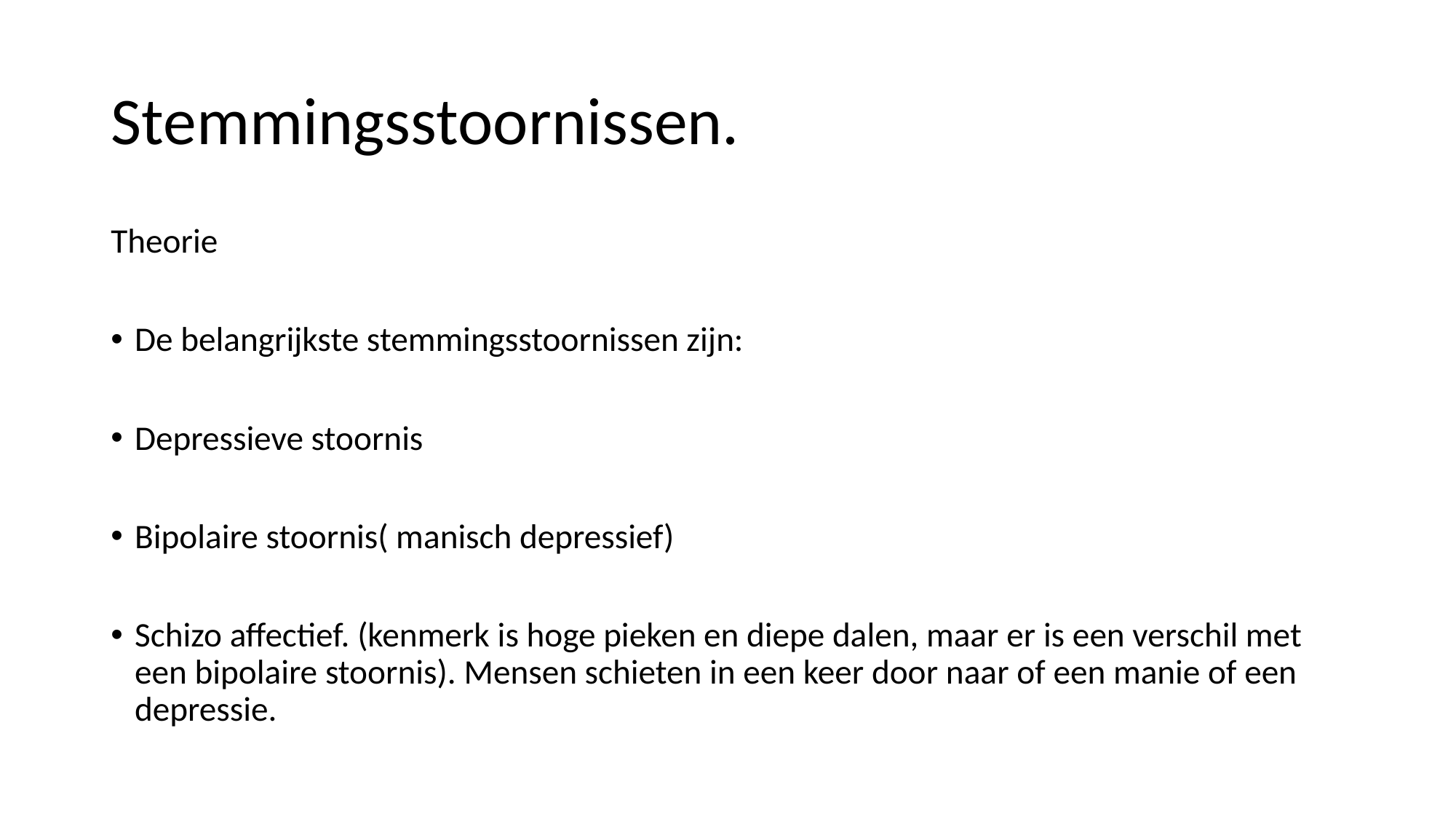

# Stemmingsstoornissen.
Theorie

De belangrijkste stemmingsstoornissen zijn:

Depressieve stoornis

Bipolaire stoornis( manisch depressief)

Schizo affectief. (kenmerk is hoge pieken en diepe dalen, maar er is een verschil met een bipolaire stoornis). Mensen schieten in een keer door naar of een manie of een depressie.